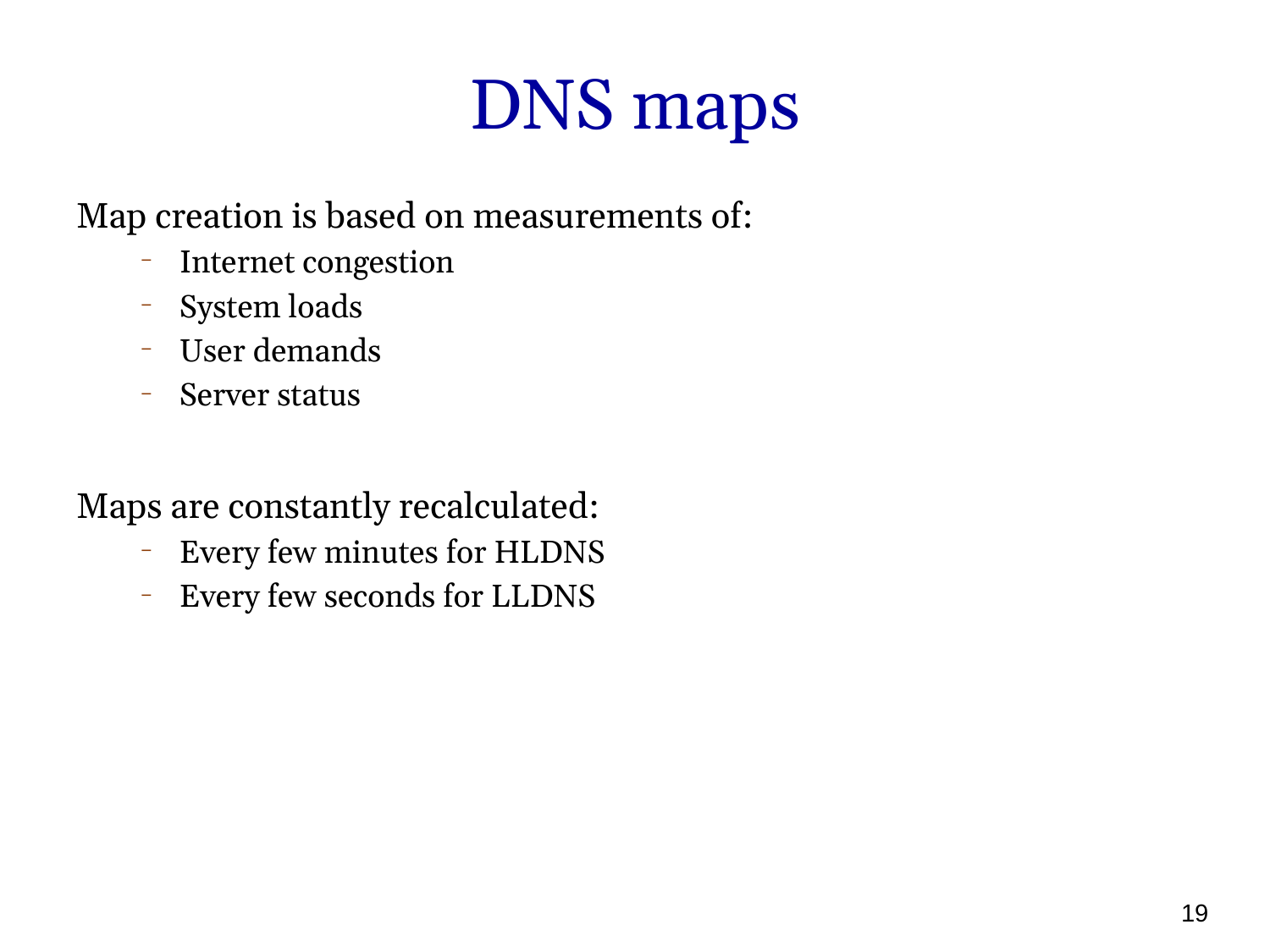

# DNS maps
Map creation is based on measurements of:
Internet congestion
System loads
User demands
Server status

Maps are constantly recalculated:
Every few minutes for HLDNS
Every few seconds for LLDNS
19